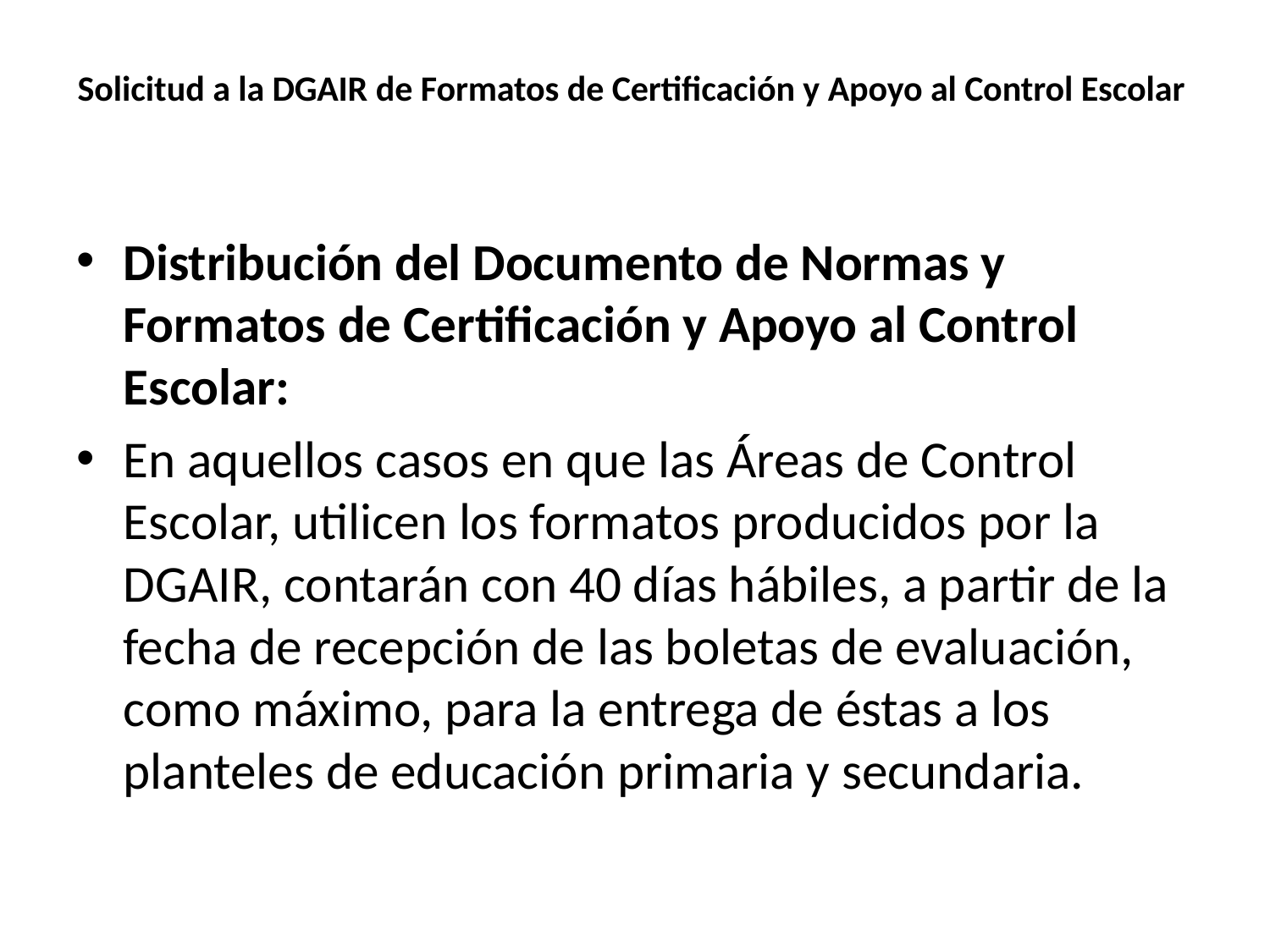

# Solicitud a la DGAIR de Formatos de Certificación y Apoyo al Control Escolar
Distribución del Documento de Normas y Formatos de Certificación y Apoyo al Control Escolar:
En aquellos casos en que las Áreas de Control Escolar, utilicen los formatos producidos por la DGAIR, contarán con 40 días hábiles, a partir de la fecha de recepción de las boletas de evaluación, como máximo, para la entrega de éstas a los planteles de educación primaria y secundaria.